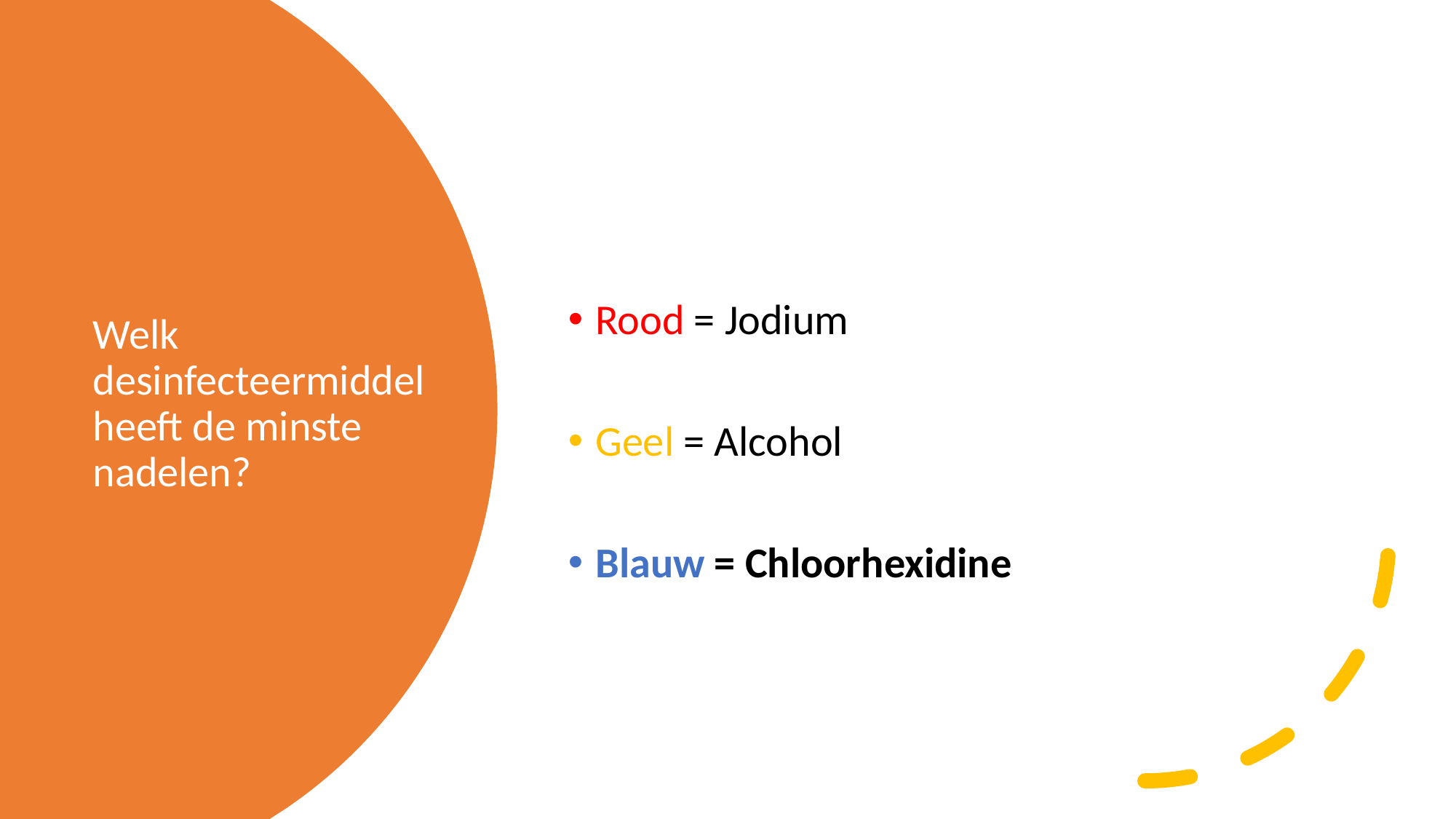

Rood = Jodium

Geel = Alcohol

Blauw = Chloorhexidine
# Welk desinfecteermiddel heeft de minste nadelen?